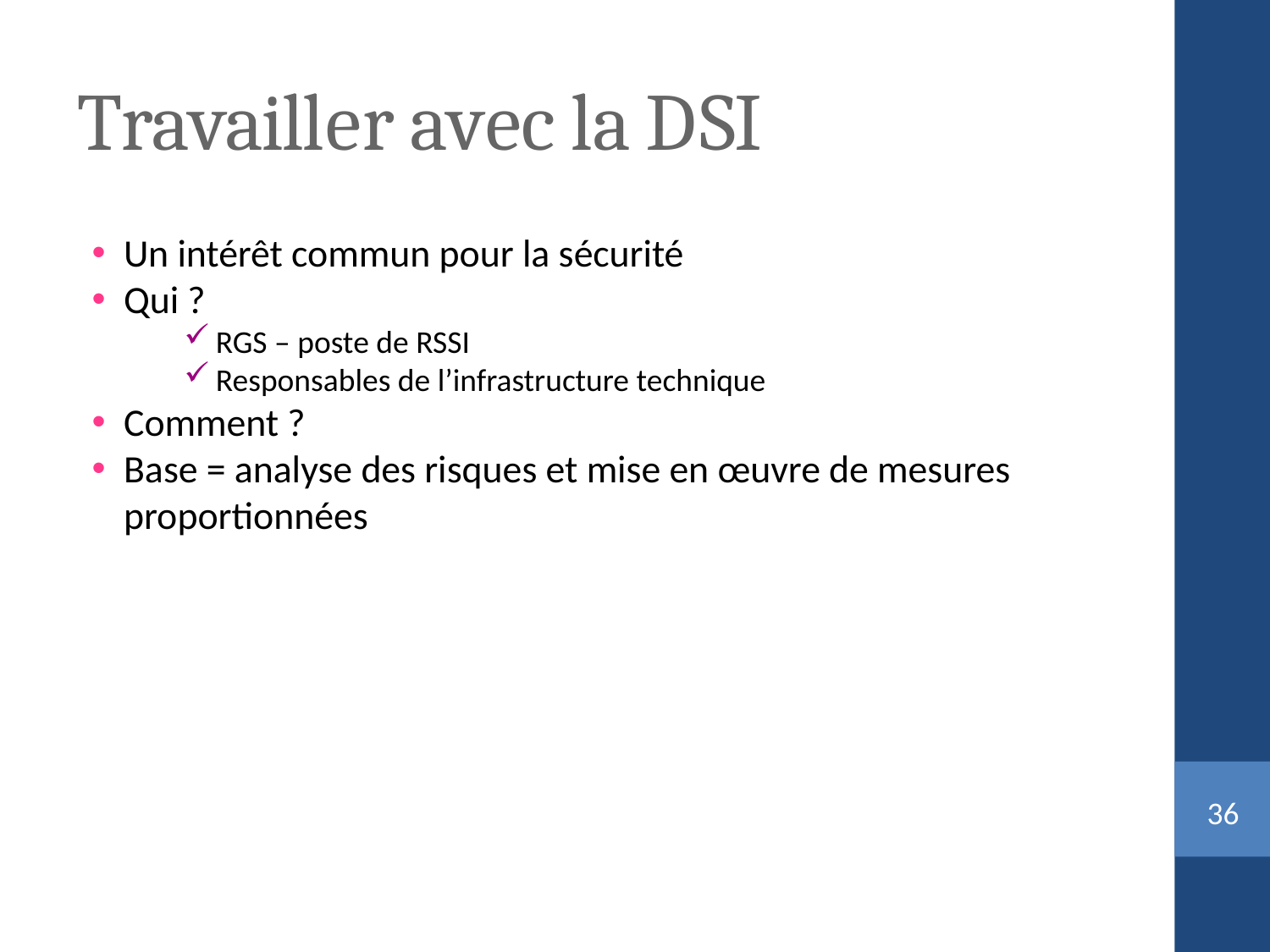

Travailler avec la DSI
Un intérêt commun pour la sécurité
Qui ?
RGS – poste de RSSI
Responsables de l’infrastructure technique
Comment ?
Base = analyse des risques et mise en œuvre de mesures proportionnées
36